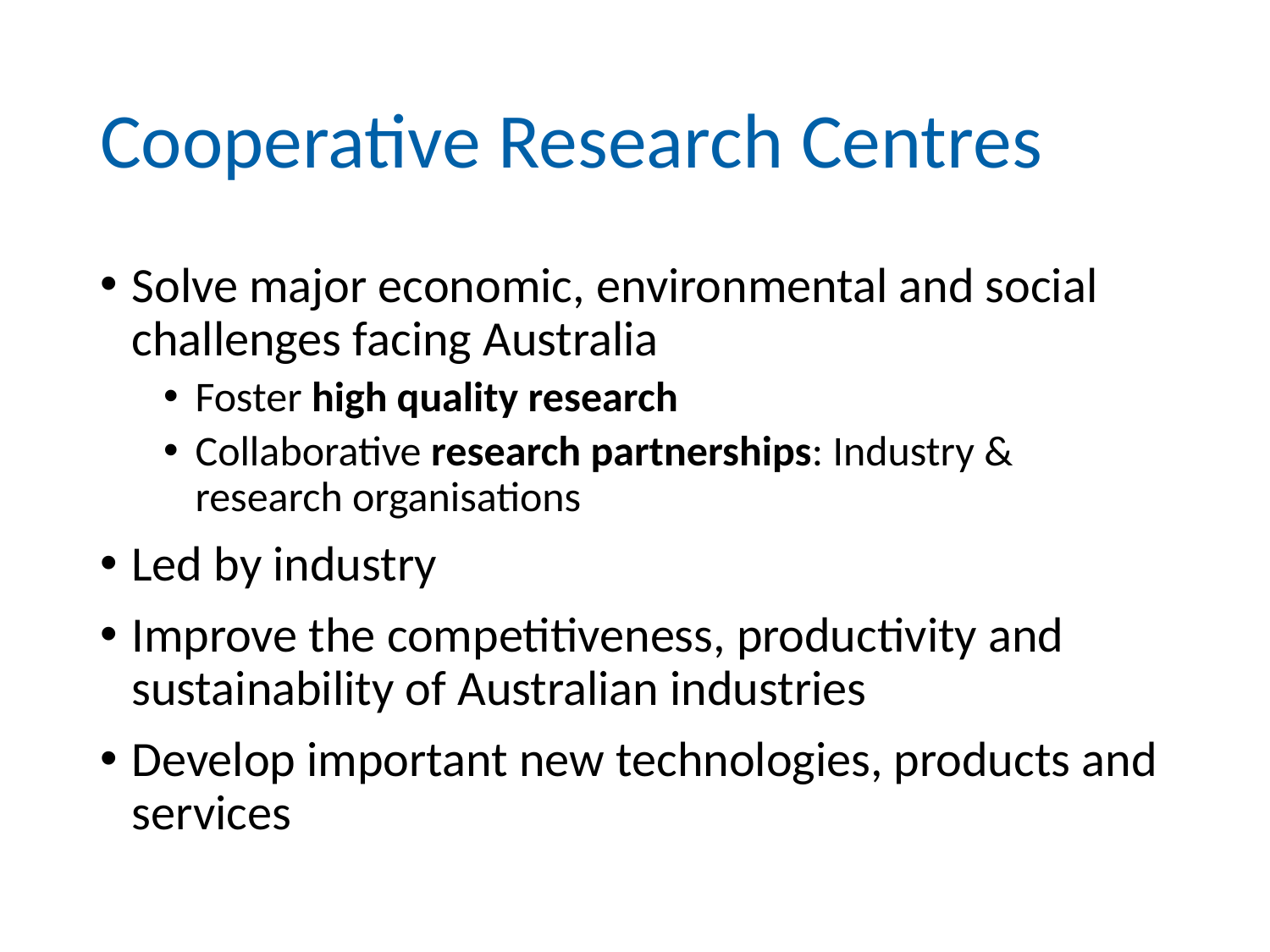

# Cooperative Research Centres
Solve major economic, environmental and social challenges facing Australia
Foster high quality research
Collaborative research partnerships: Industry & research organisations
Led by industry
Improve the competitiveness, productivity and sustainability of Australian industries
Develop important new technologies, products and services